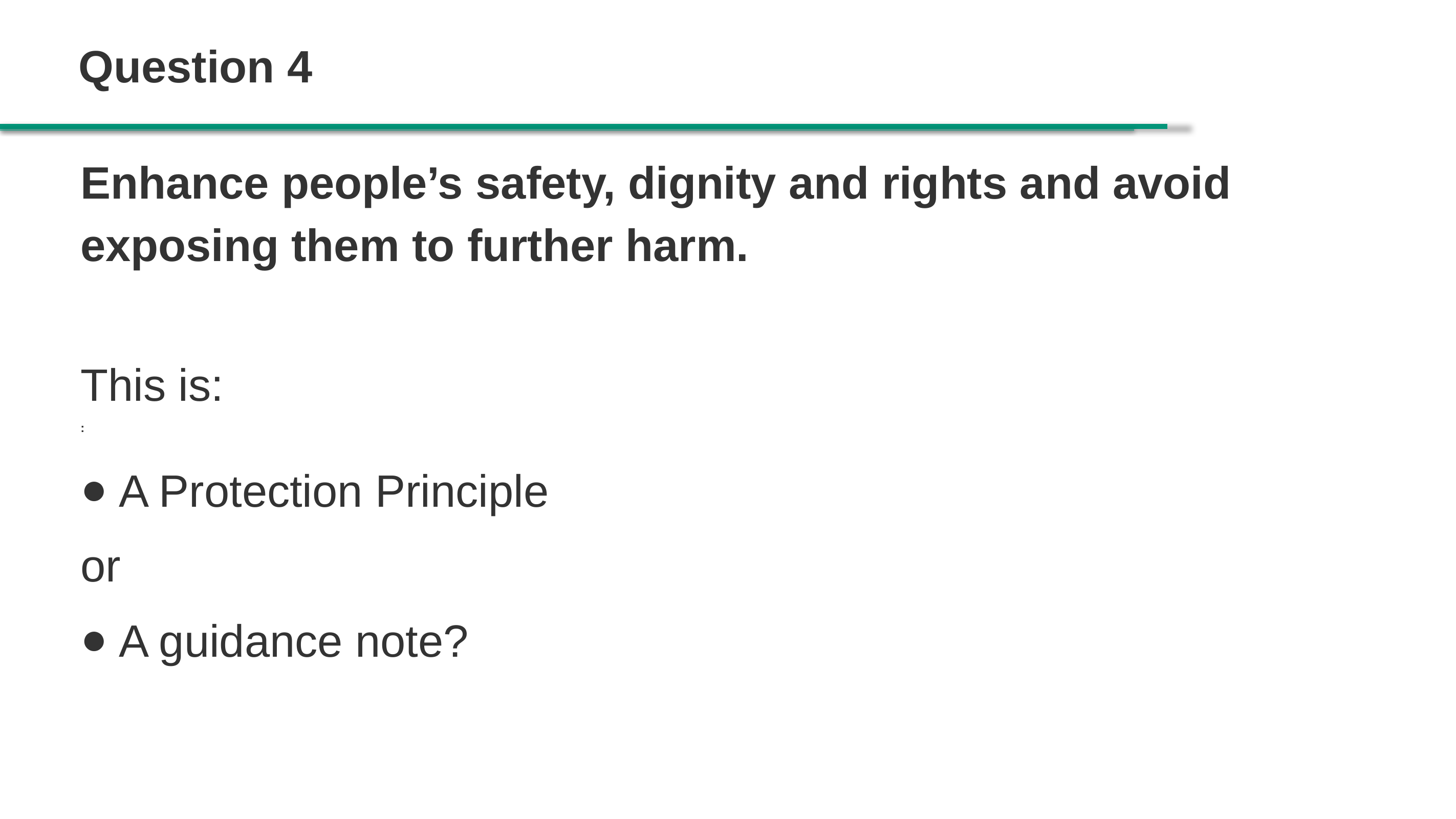

# Question 4
Enhance people’s safety, dignity and rights and avoid exposing them to further harm.

This is:
:
A Protection Principle
or
A guidance note?